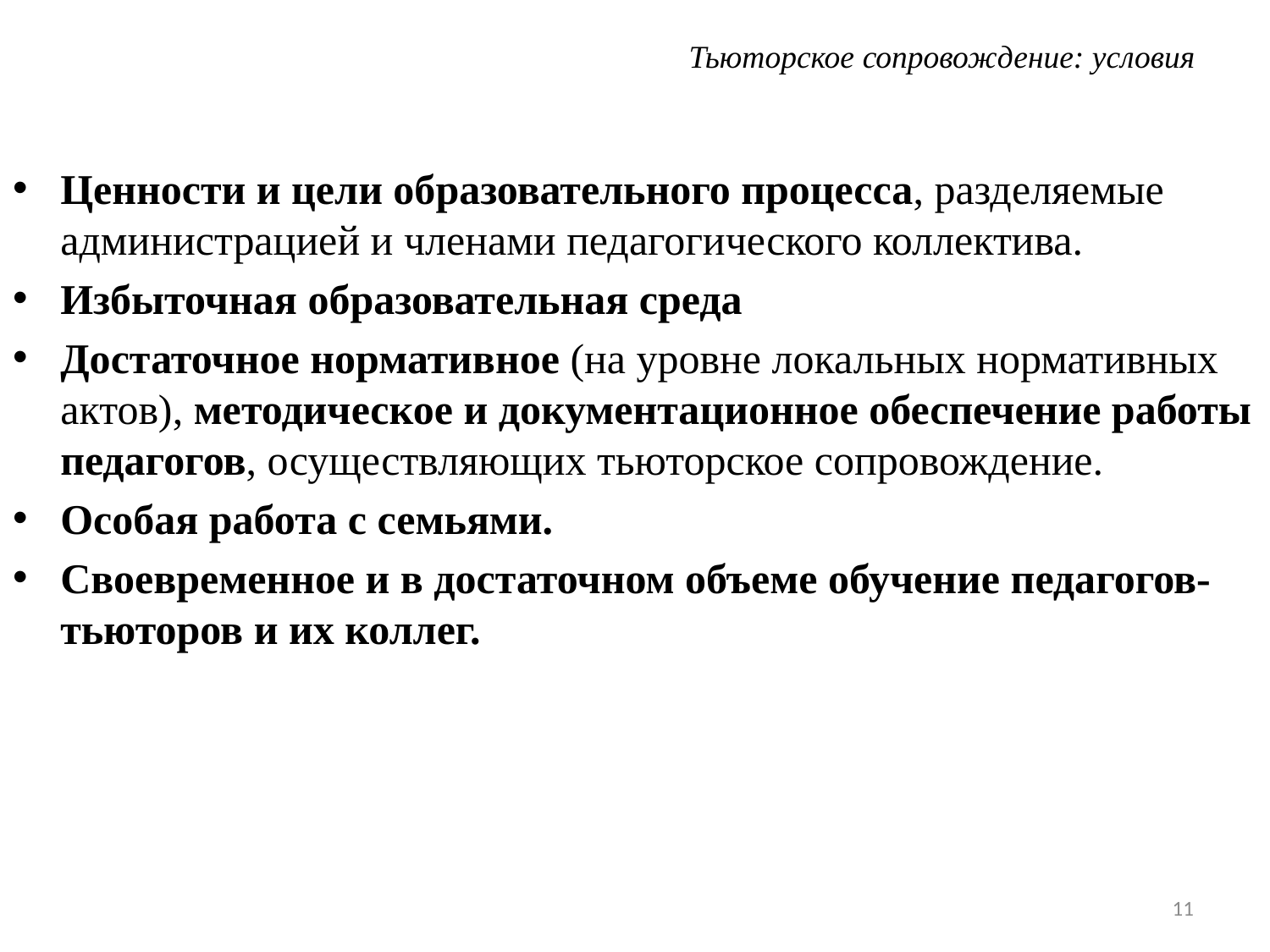

# Тьюторское сопровождение: условия

Ценности и цели образовательного процесса, разделяемые администрацией и членами педагогического коллектива.
Избыточная образовательная среда
Достаточное нормативное (на уровне локальных нормативных актов), методическое и документационное обеспечение работы педагогов, осуществляющих тьюторское сопровождение.
Особая работа с семьями.
Своевременное и в достаточном объеме обучение педагогов-тьюторов и их коллег.
11